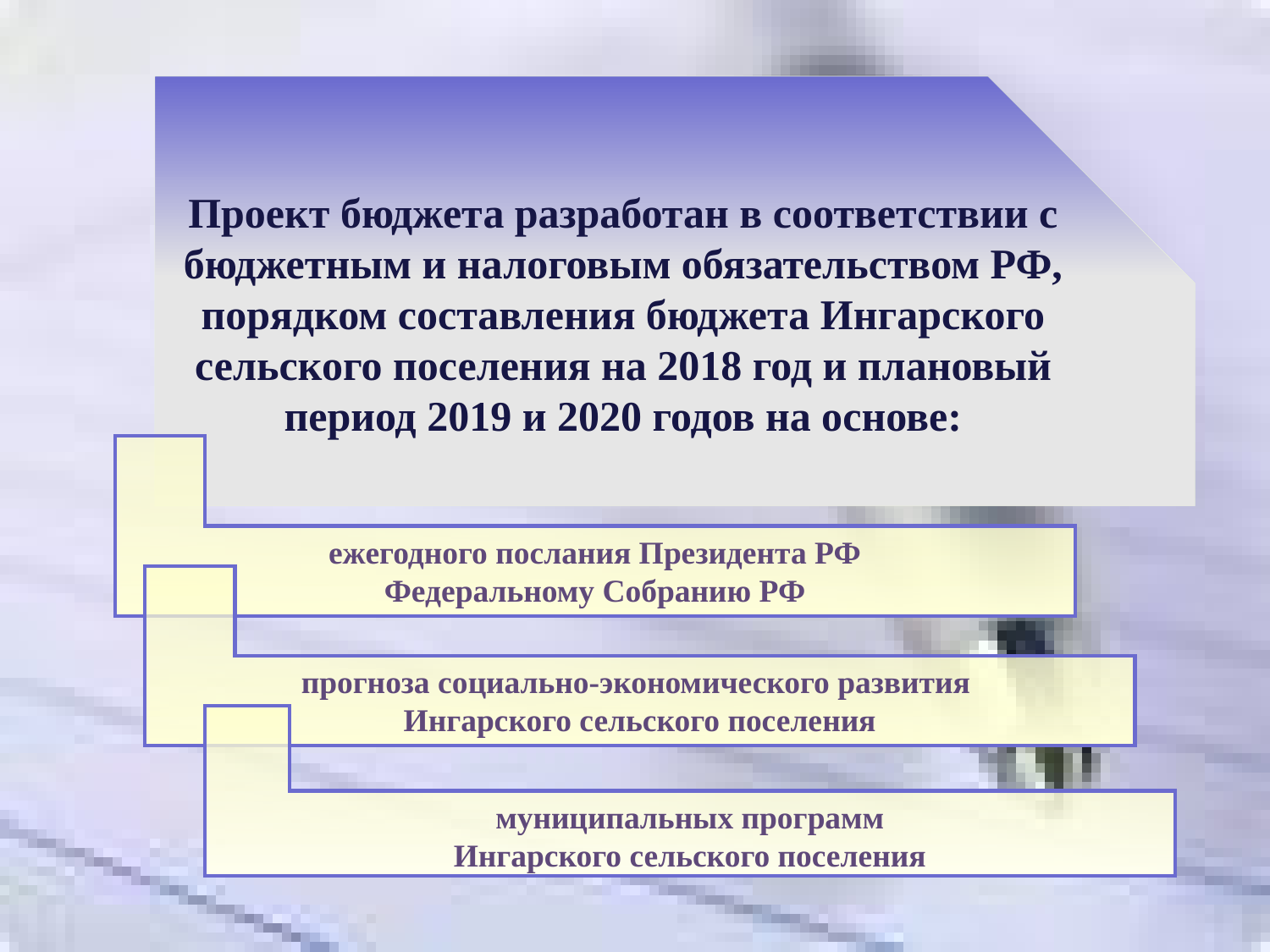

Проект бюджета разработан в соответствии с бюджетным и налоговым обязательством РФ, порядком составления бюджета Ингарского сельского поселения на 2018 год и плановый период 2019 и 2020 годов на основе:

ежегодного послания Президента РФ
Федеральному Собранию РФ

прогноза социально-экономического развития
Ингарского сельского поселения
муниципальных программ
Ингарского сельского поселения